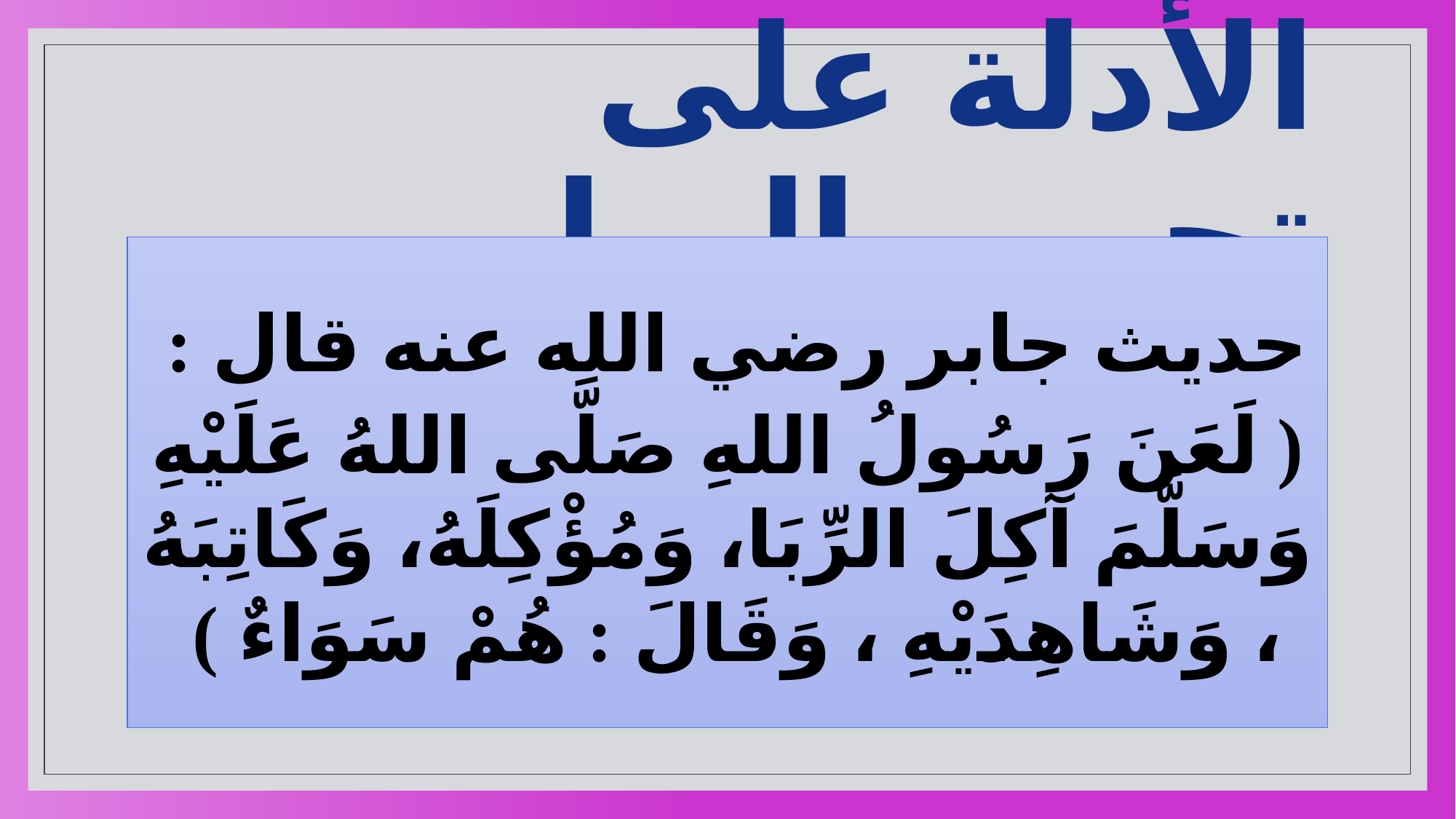

# الأدلة على تحريم الربا

حديث جابر رضي الله عنه قال :
( لَعَنَ رَسُولُ اللهِ صَلَّى اللهُ عَلَيْهِ وَسَلَّمَ آكِلَ الرِّبَا، وَمُؤْكِلَهُ، وَكَاتِبَهُ ، وَشَاهِدَيْهِ ، وَقَالَ : هُمْ سَوَاءٌ )